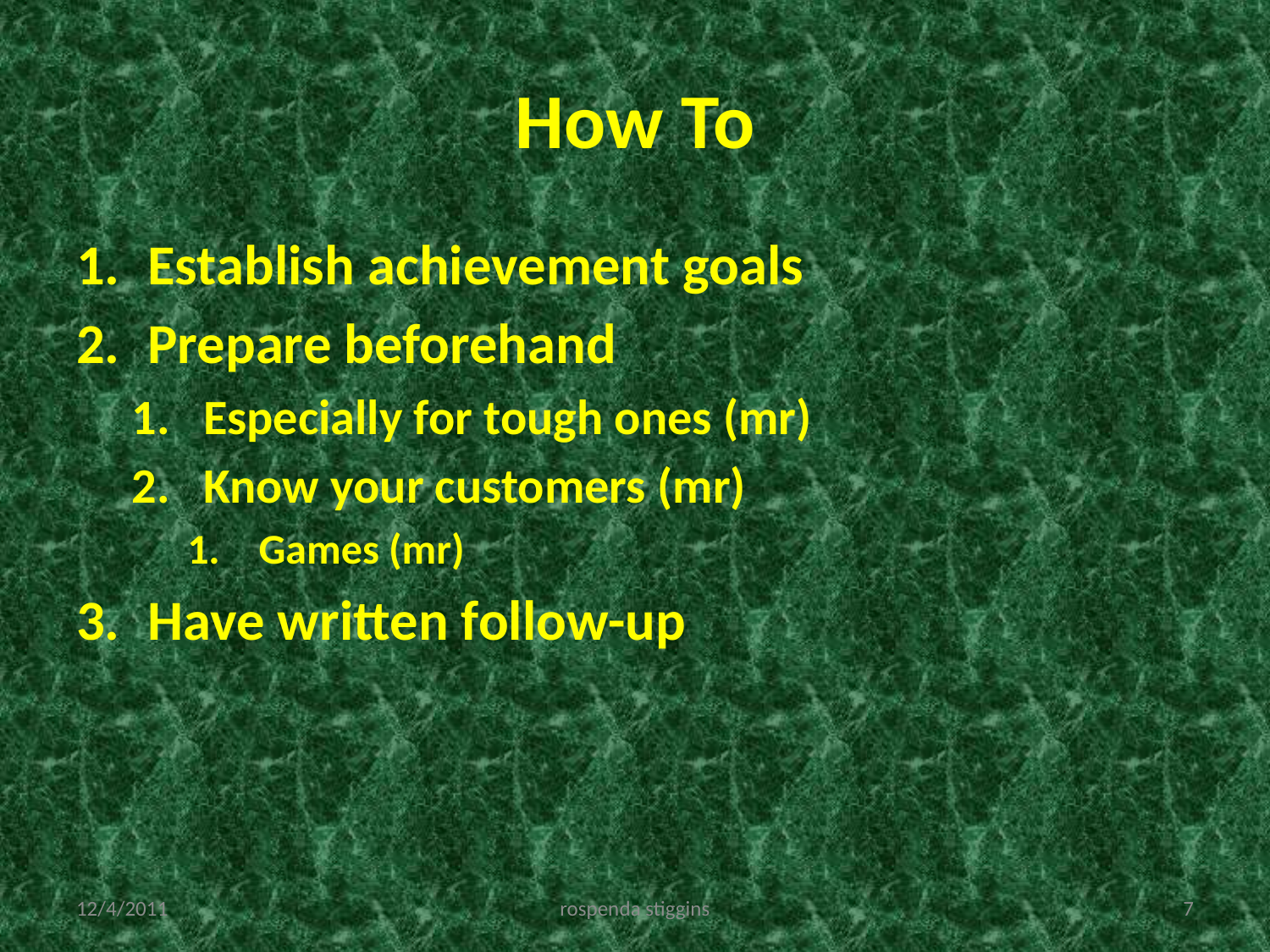

# How To
Establish achievement goals
Prepare beforehand
Especially for tough ones (mr)
Know your customers (mr)
Games (mr)
Have written follow-up
12/4/2011
rospenda stiggins
7